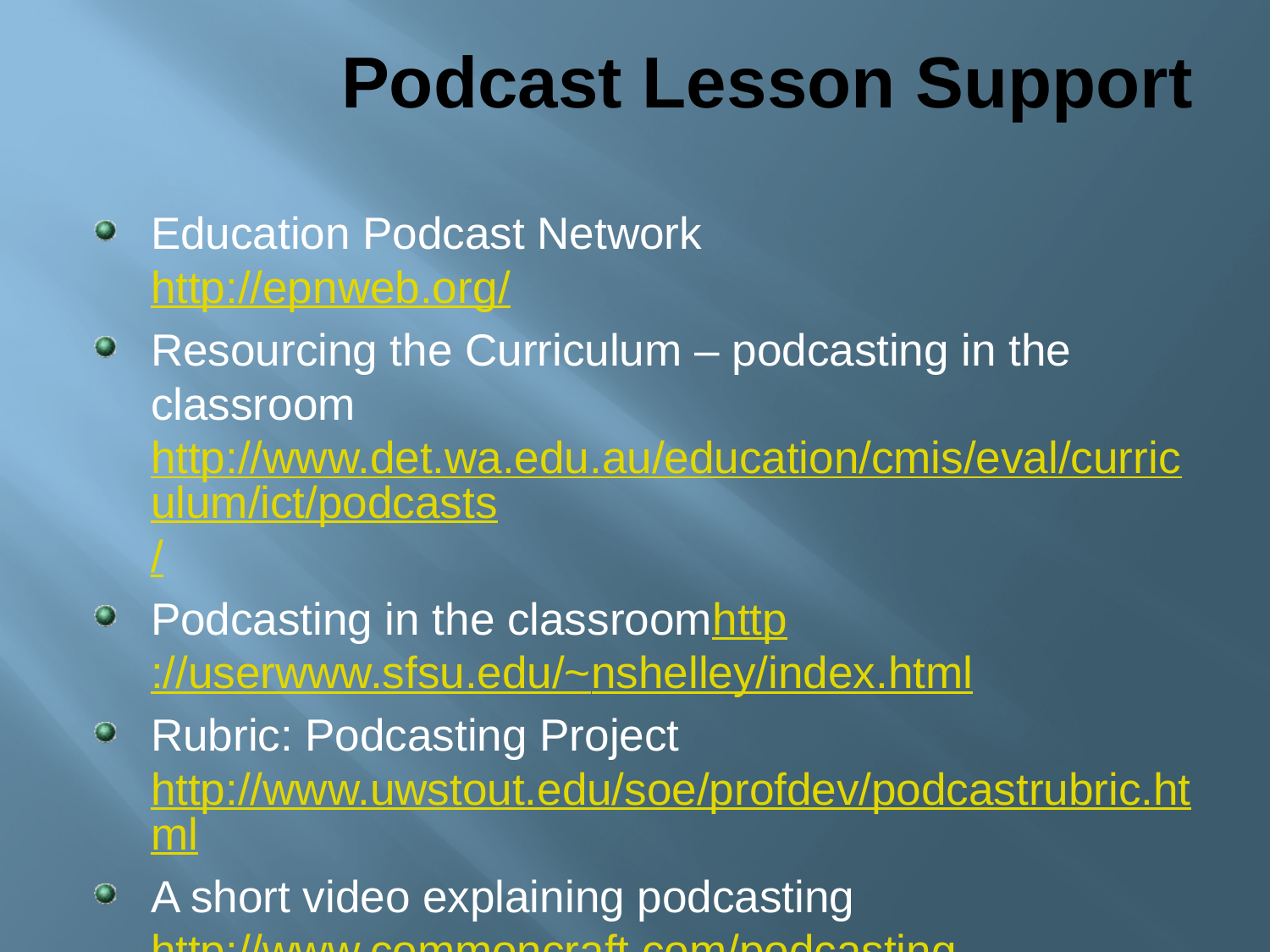

# Podcast Lesson Support
Education Podcast Network
http://epnweb.org/
Resourcing the Curriculum – podcasting in the classroom
http://www.det.wa.edu.au/education/cmis/eval/curriculum/ict/podcasts/
Podcasting in the classroom
http://userwww.sfsu.edu/~nshelley/index.html
Rubric: Podcasting Project
http://www.uwstout.edu/soe/profdev/podcastrubric.html
A short video explaining podcasting
http://www.commoncraft.com/podcasting